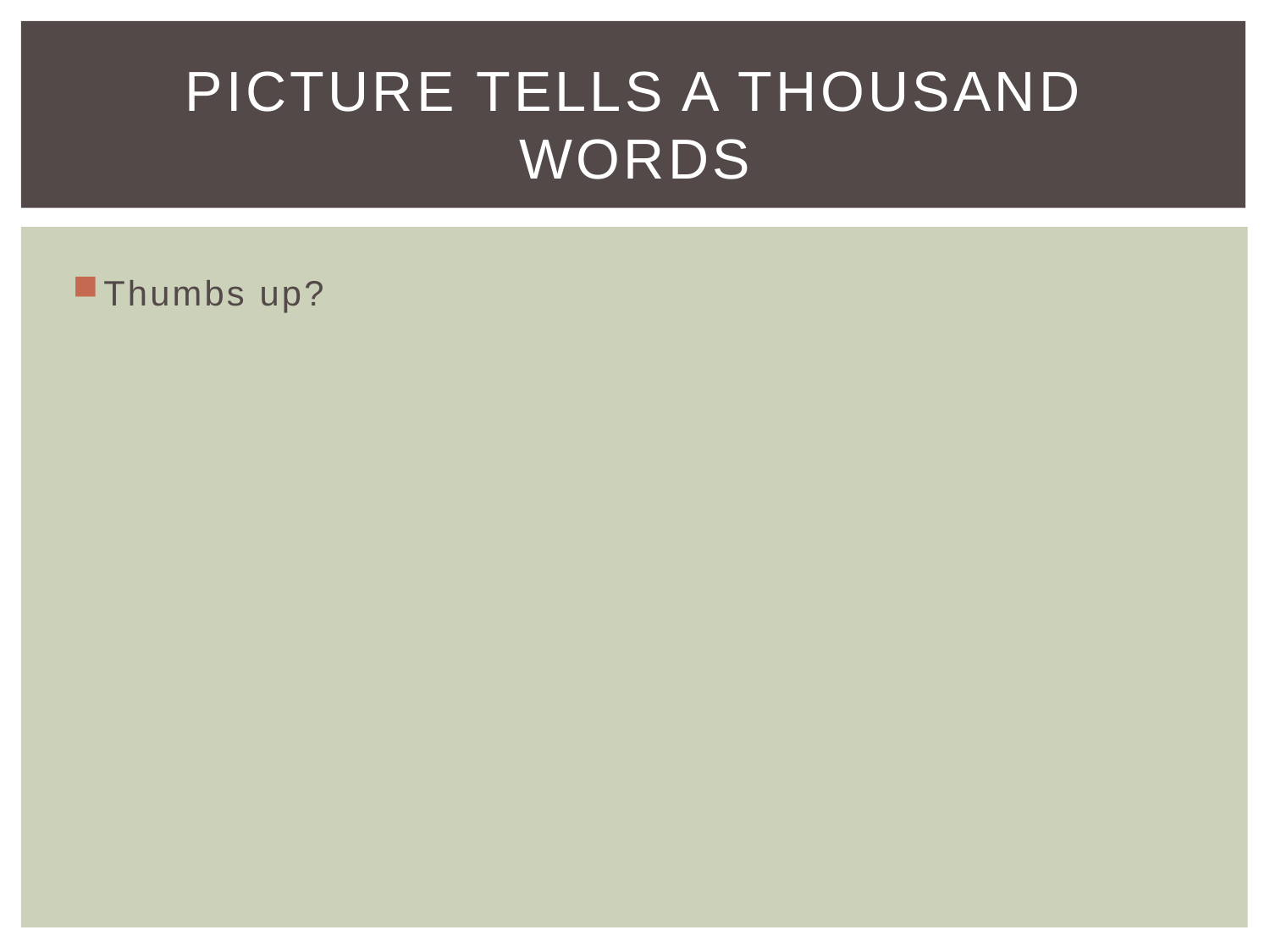

# Picture Tells a Thousand Words
Thumbs up?